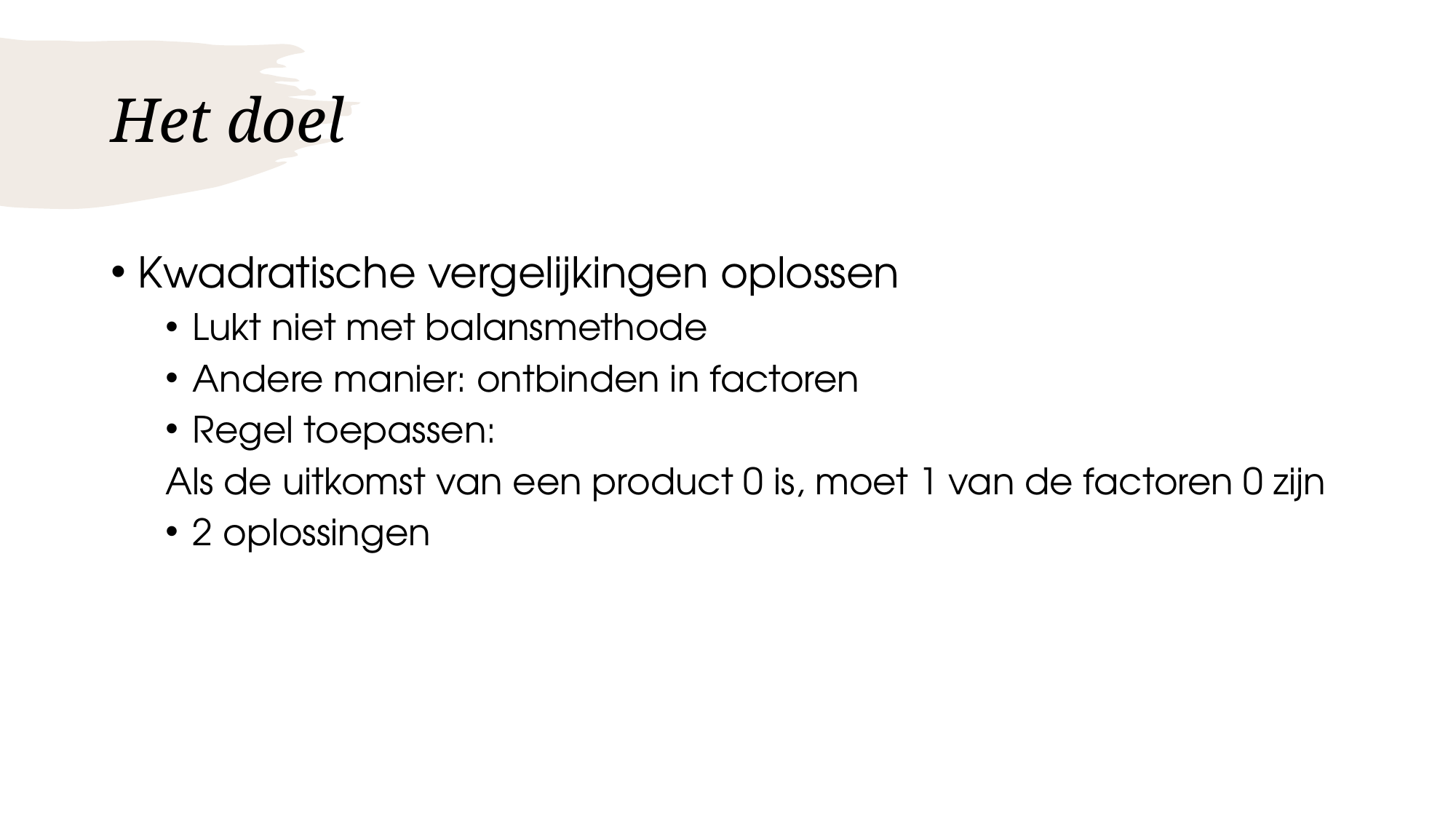

# Het doel
Kwadratische vergelijkingen oplossen
Lukt niet met balansmethode
Andere manier: ontbinden in factoren
Regel toepassen:
Als de uitkomst van een product 0 is, moet 1 van de factoren 0 zijn
2 oplossingen